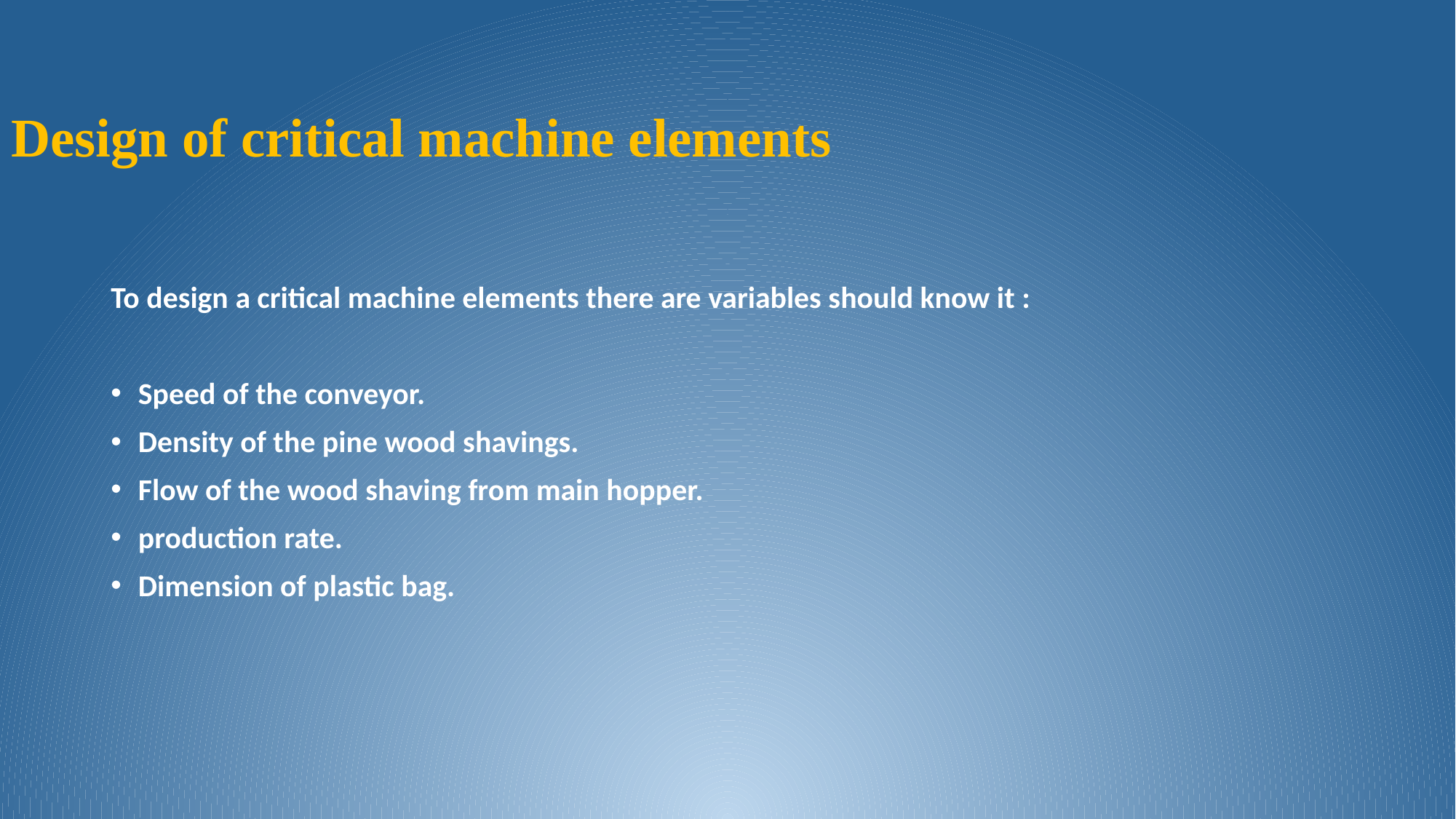

# Design of critical machine elements

To design a critical machine elements there are variables should know it :

Speed of the conveyor.
Density of the pine wood shavings.
Flow of the wood shaving from main hopper.
production rate.
Dimension of plastic bag.